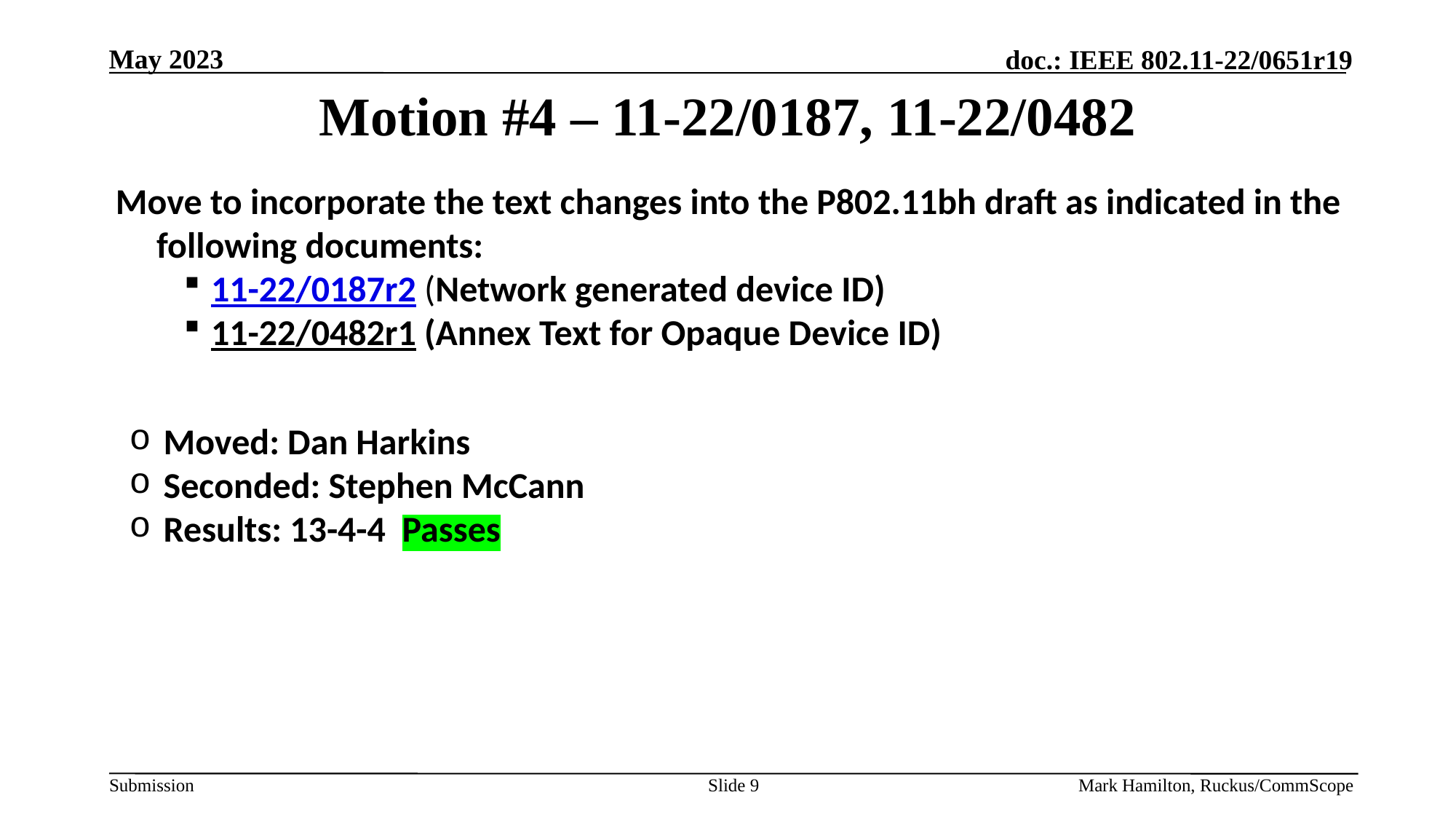

# Motion #4 – 11-22/0187, 11-22/0482
Move to incorporate the text changes into the P802.11bh draft as indicated in the following documents:
11-22/0187r2 (Network generated device ID)
11-22/0482r1 (Annex Text for Opaque Device ID)

Moved: Dan Harkins
Seconded: Stephen McCann
Results: 13-4-4  Passes

Slide 9